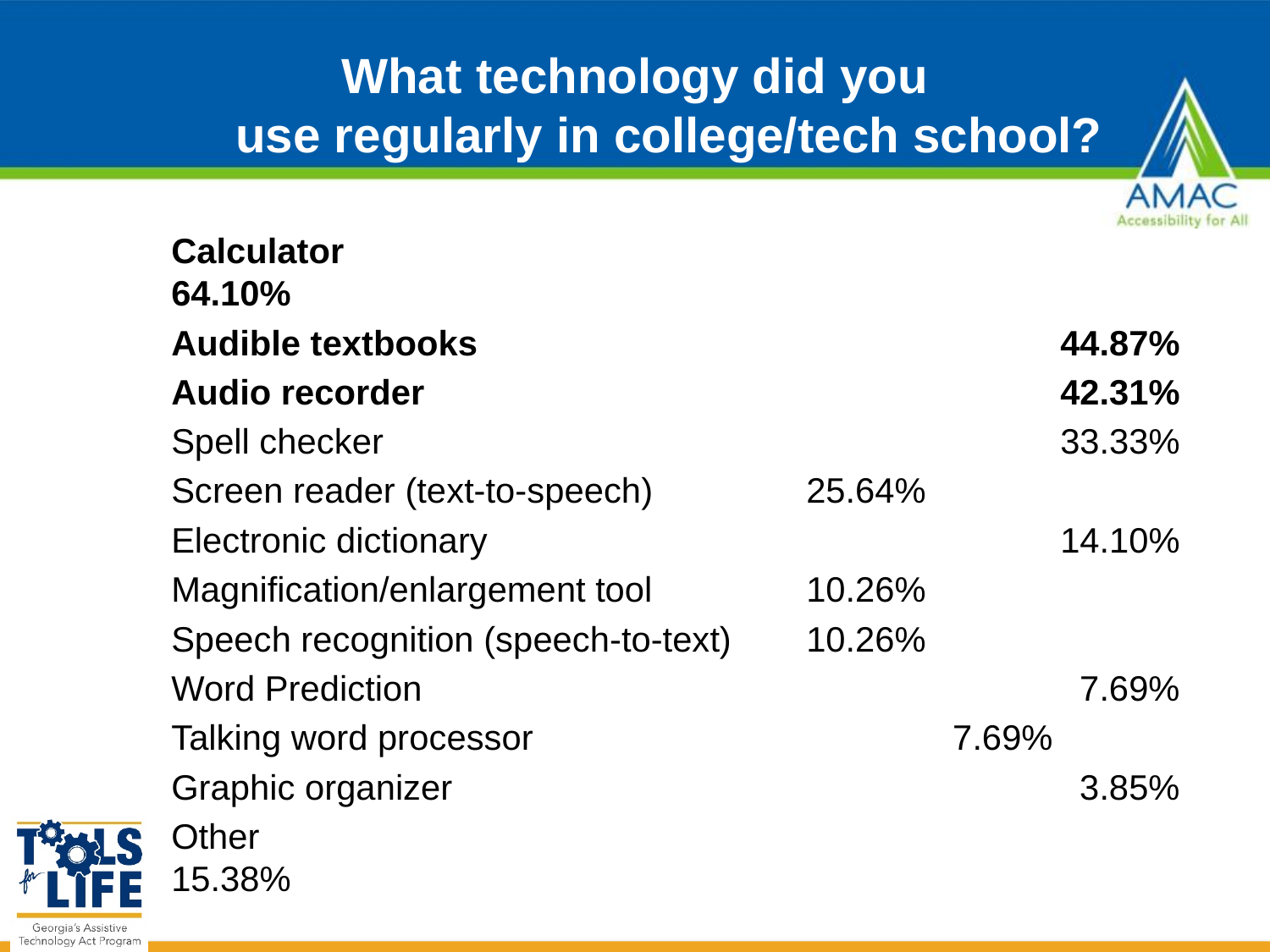

# What technology did you use regularly in college/tech school?
Calculator							64.10%
Audible textbooks					44.87%
Audio recorder 					42.31%
Spell checker						33.33%
Screen reader (text-to-speech)		25.64%
Electronic dictionary					14.10%
Magnification/enlargement tool		10.26%
Speech recognition (speech-to-text)	10.26%
Word Prediction 					  7.69%
Talking word processor				  7.69%
Graphic organizer 					  3.85%
Other 								15.38%